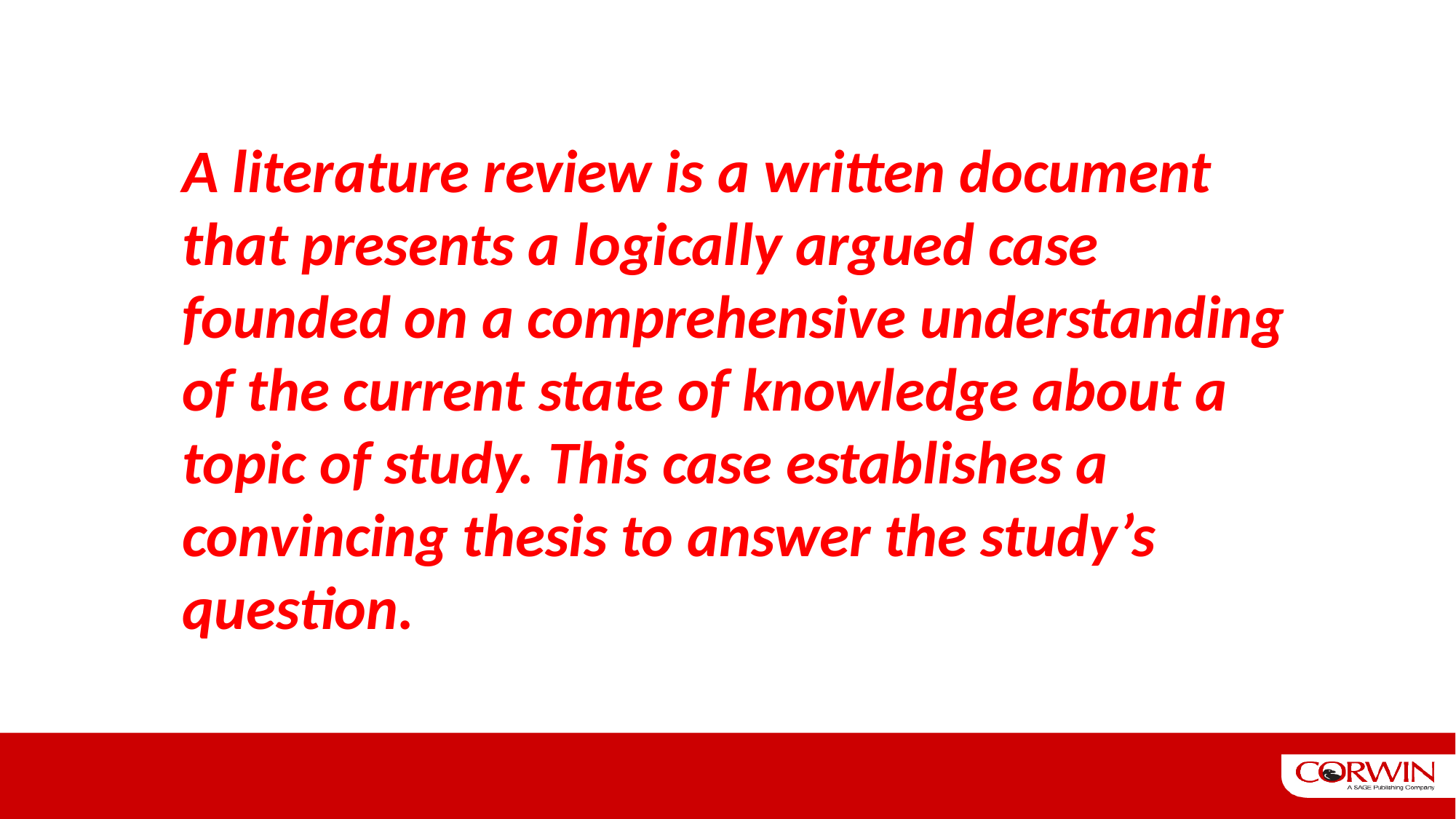

A literature review is a written document that presents a logically argued case founded on a comprehensive understanding of the current state of knowledge about a topic of study. This case establishes a convincing thesis to answer the study’s question.